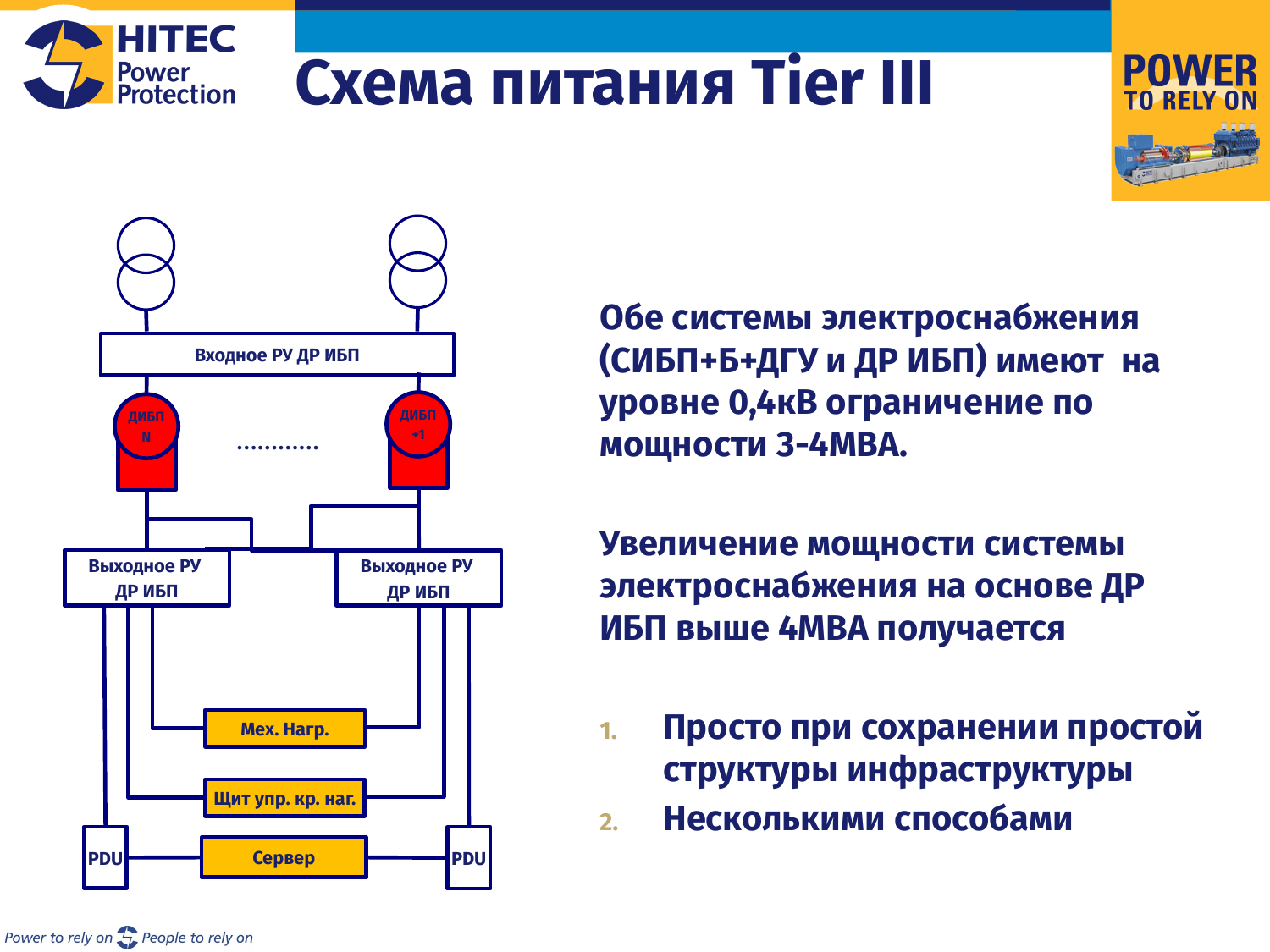

# Схема питания Tier III

Входное РУ ДР ИБП
ДИБП
+1
ДИБП
N

…………

Выходное РУ
ДР ИБП
Выходное РУ
ДР ИБП
Мех. Нагр.
Щит упр. кр. наг.
PDU
PDU
Сервер
Обе системы электроснабжения (СИБП+Б+ДГУ и ДР ИБП) имеют  на уровне 0,4кВ ограничение по мощности 3-4МВА.

Увеличение мощности системы электроснабжения на основе ДР ИБП выше 4МВА получается

Просто при сохранении простой структуры инфраструктуры
Несколькими способами